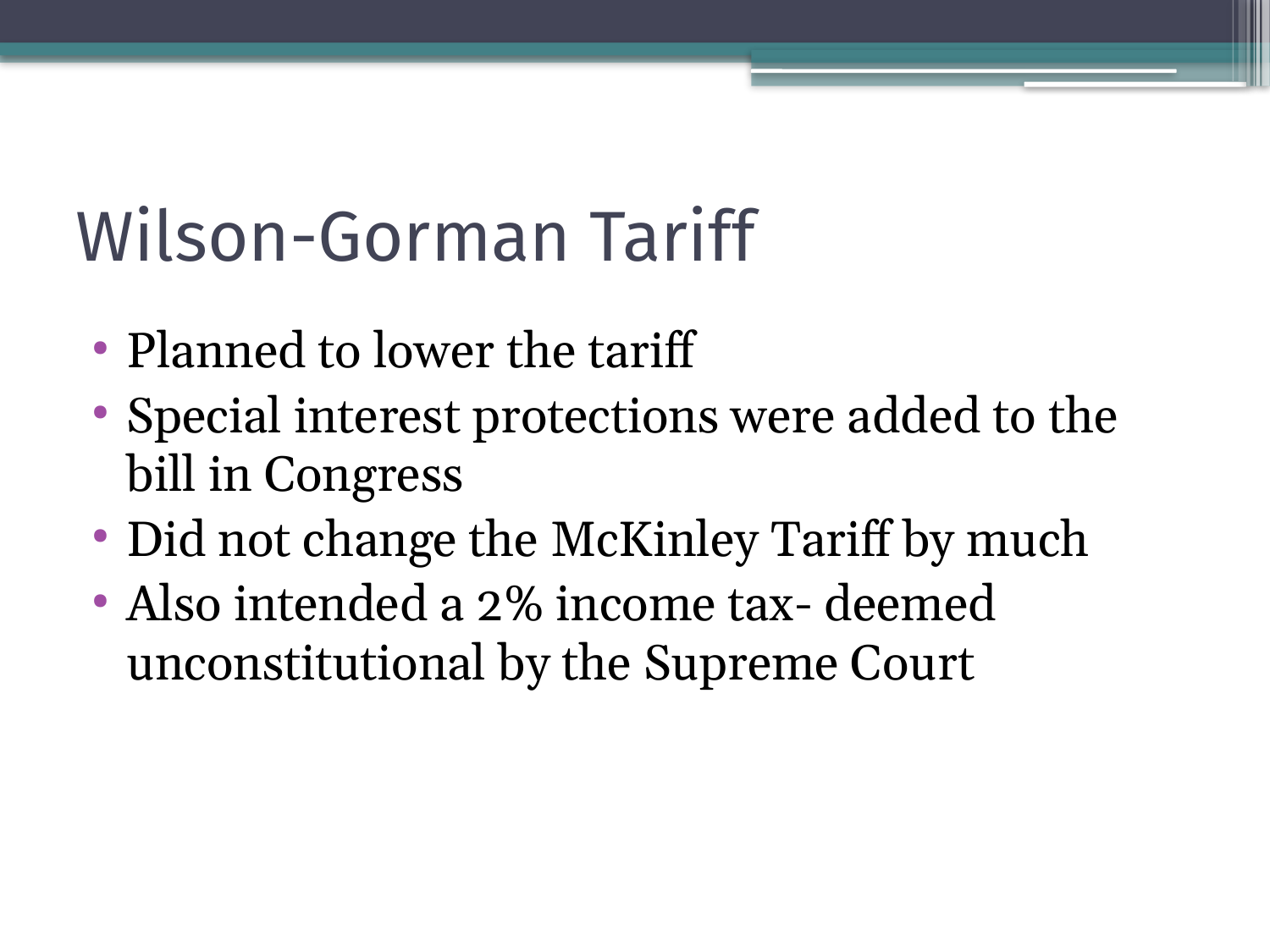

# Wilson-Gorman Tariff
Planned to lower the tariff
Special interest protections were added to the bill in Congress
Did not change the McKinley Tariff by much
Also intended a 2% income tax- deemed unconstitutional by the Supreme Court